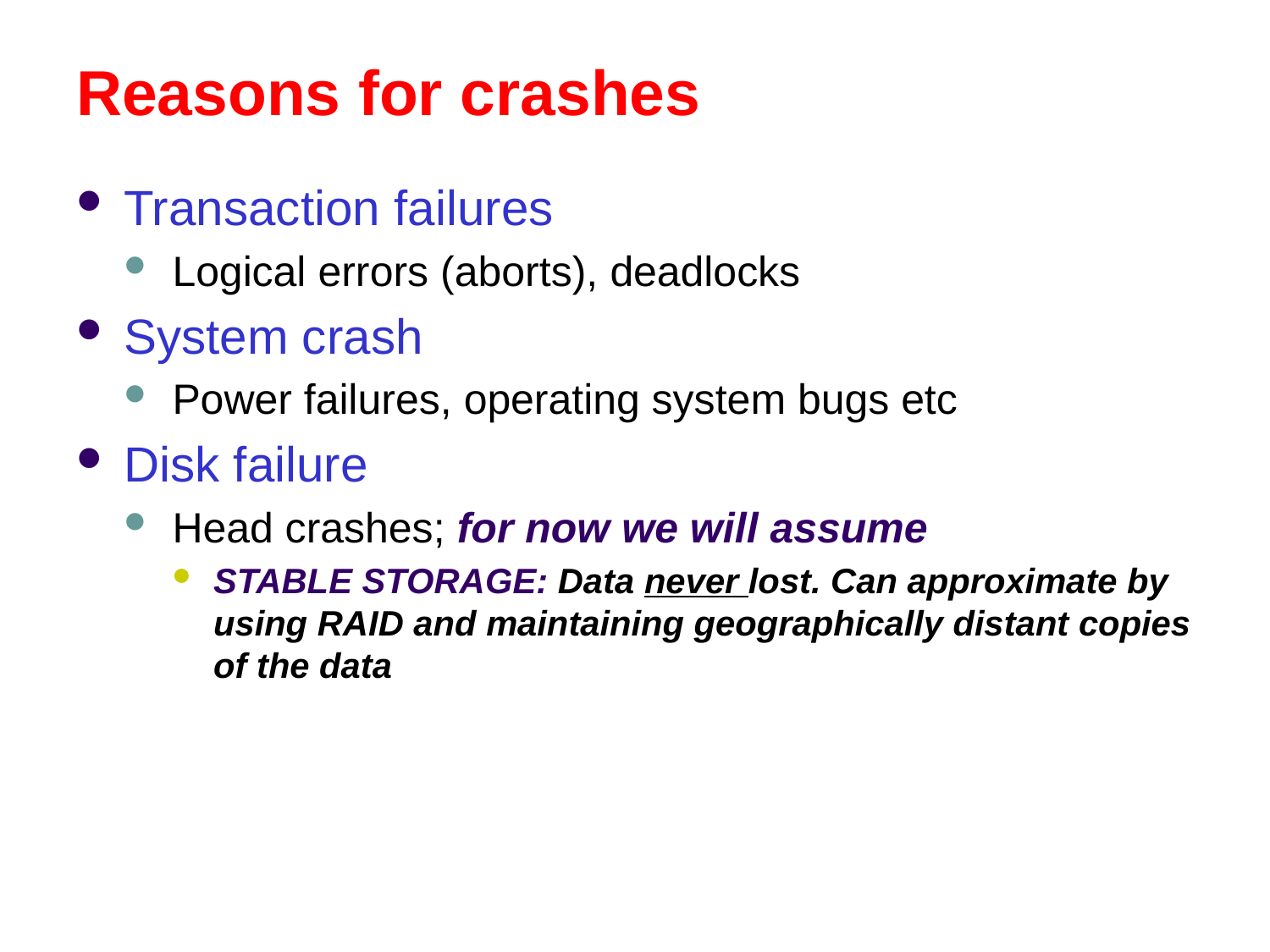

# Reasons for crashes
Transaction failures
Logical errors (aborts), deadlocks
System crash
Power failures, operating system bugs etc
Disk failure
Head crashes; for now we will assume
STABLE STORAGE: Data never lost. Can approximate by using RAID and maintaining geographically distant copies of the data